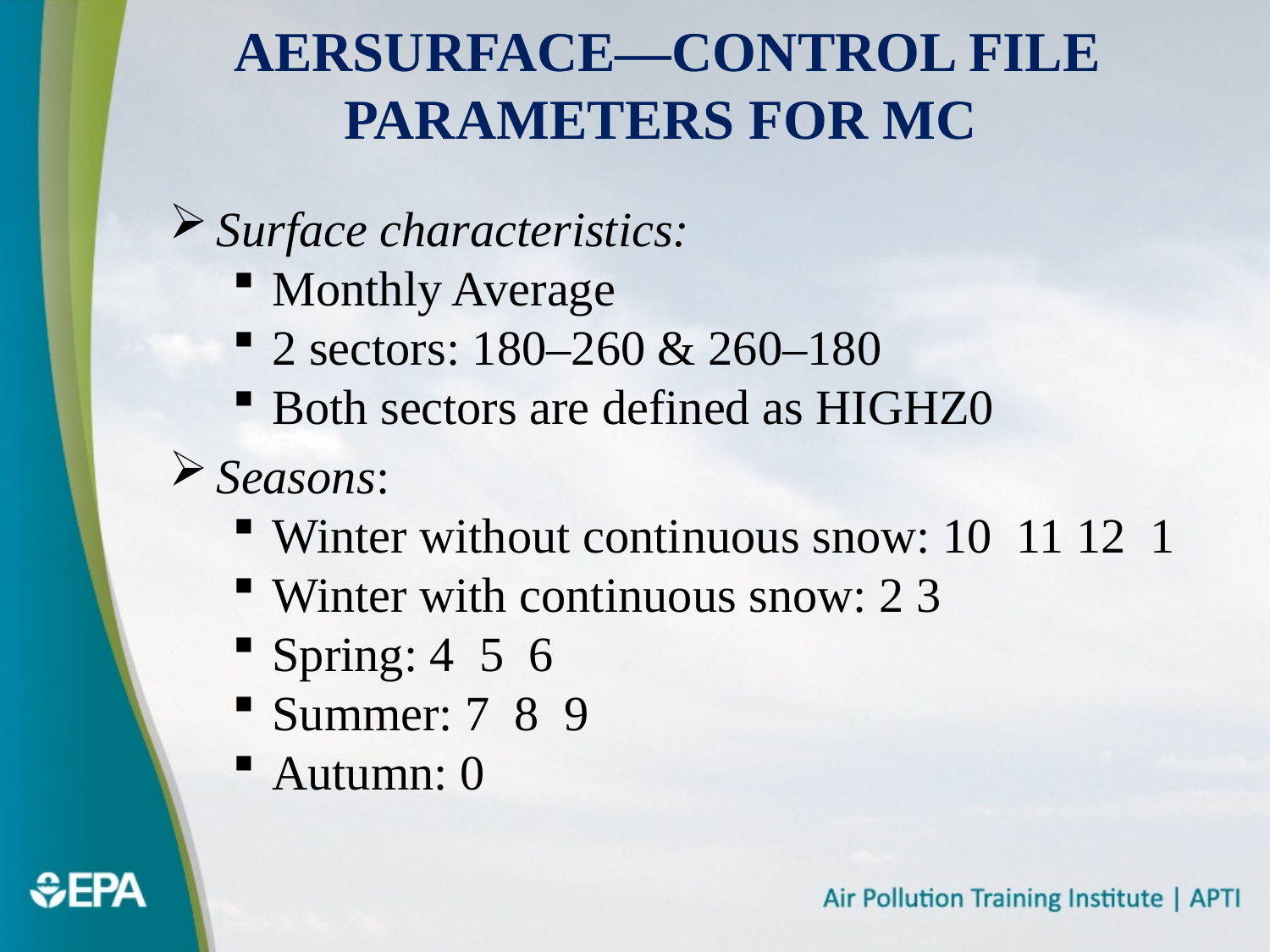

# AERSURFACE—Control File Parameters For MC
Surface characteristics:
Monthly Average
2 sectors: 180–260 & 260–180
Both sectors are defined as HIGHZ0
Seasons:
Winter without continuous snow: 10  11 12  1
Winter with continuous snow: 2 3
Spring: 4  5  6
Summer: 7  8  9
Autumn: 0